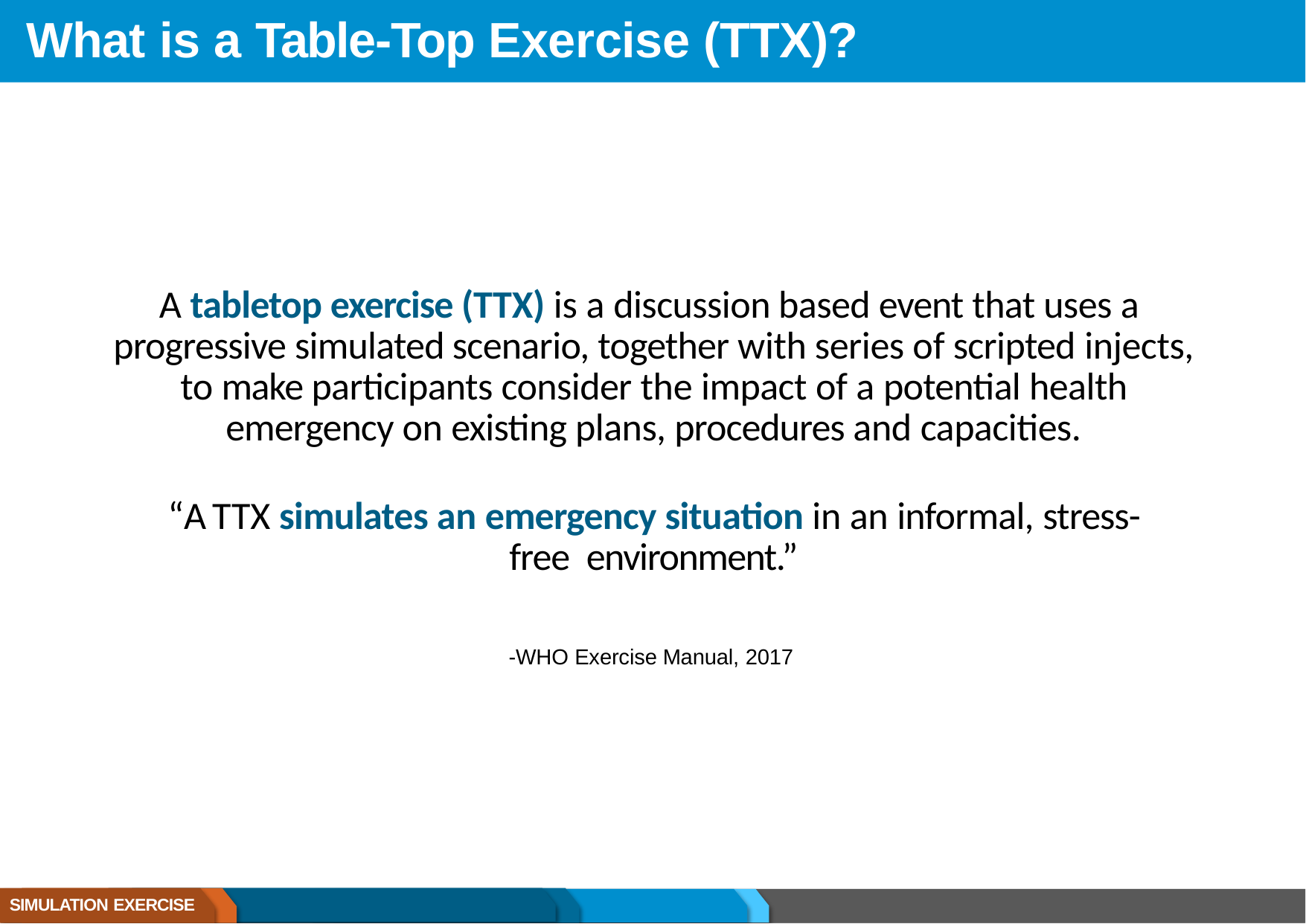

# What is a Table-Top Exercise (TTX)?
A tabletop exercise (TTX) is a discussion based event that uses a  progressive simulated scenario, together with series of scripted injects,  to make participants consider the impact of a potential health  emergency on existing plans, procedures and capacities.

“A TTX simulates an emergency situation in an informal, stress-free  environment.”
-WHO Exercise Manual, 2017
SIMULATION EXERCISE